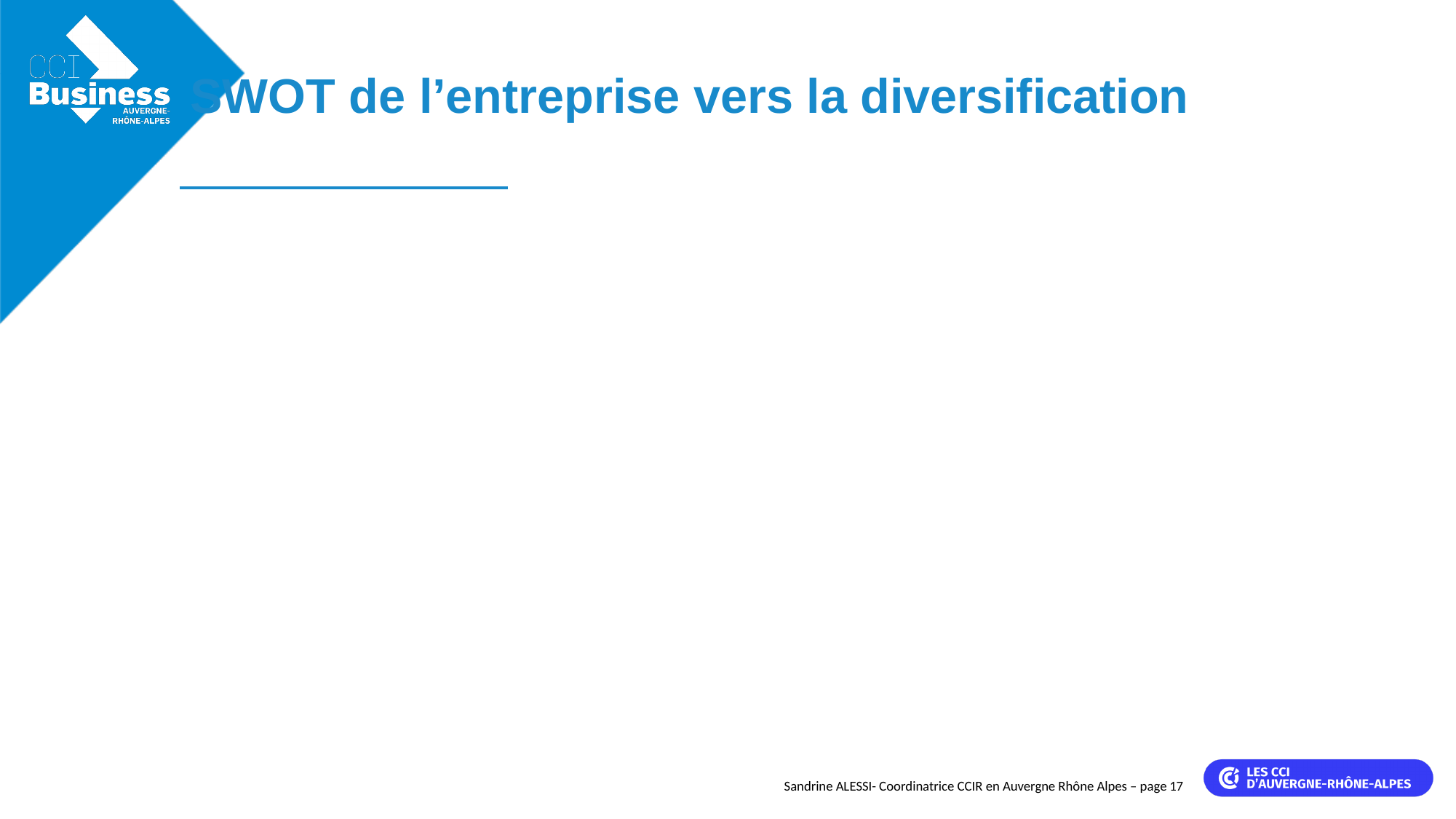

SWOT de l’entreprise vers la diversification
Sandrine ALESSI- Coordinatrice CCIR en Auvergne Rhône Alpes – page 17